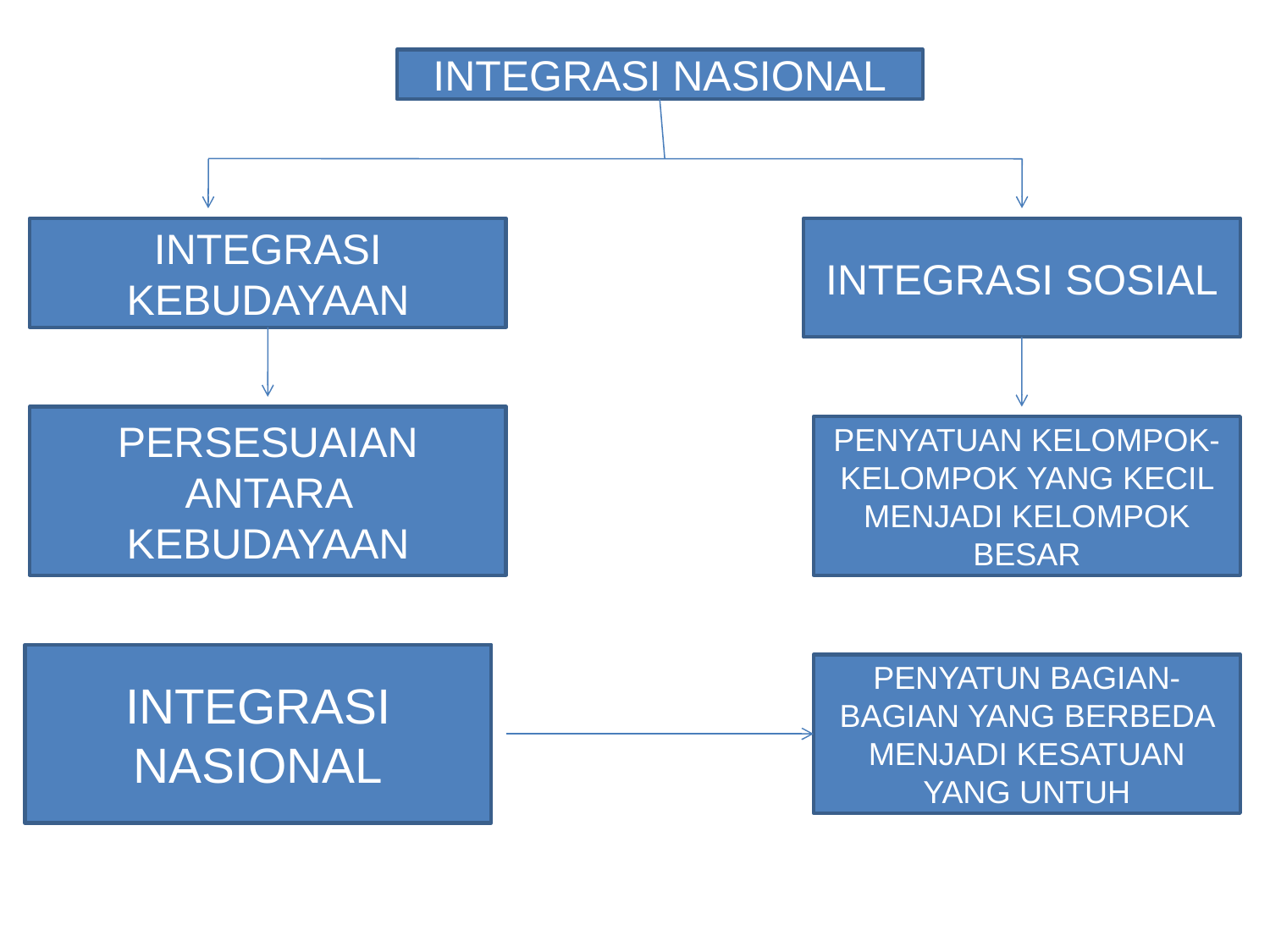

INTEGRASI NASIONAL
INTEGRASI KEBUDAYAAN
INTEGRASI SOSIAL
PERSESUAIAN ANTARA KEBUDAYAAN
PENYATUAN KELOMPOK-KELOMPOK YANG KECIL MENJADI KELOMPOK BESAR
INTEGRASI NASIONAL
PENYATUN BAGIAN-BAGIAN YANG BERBEDA MENJADI KESATUAN YANG UNTUH